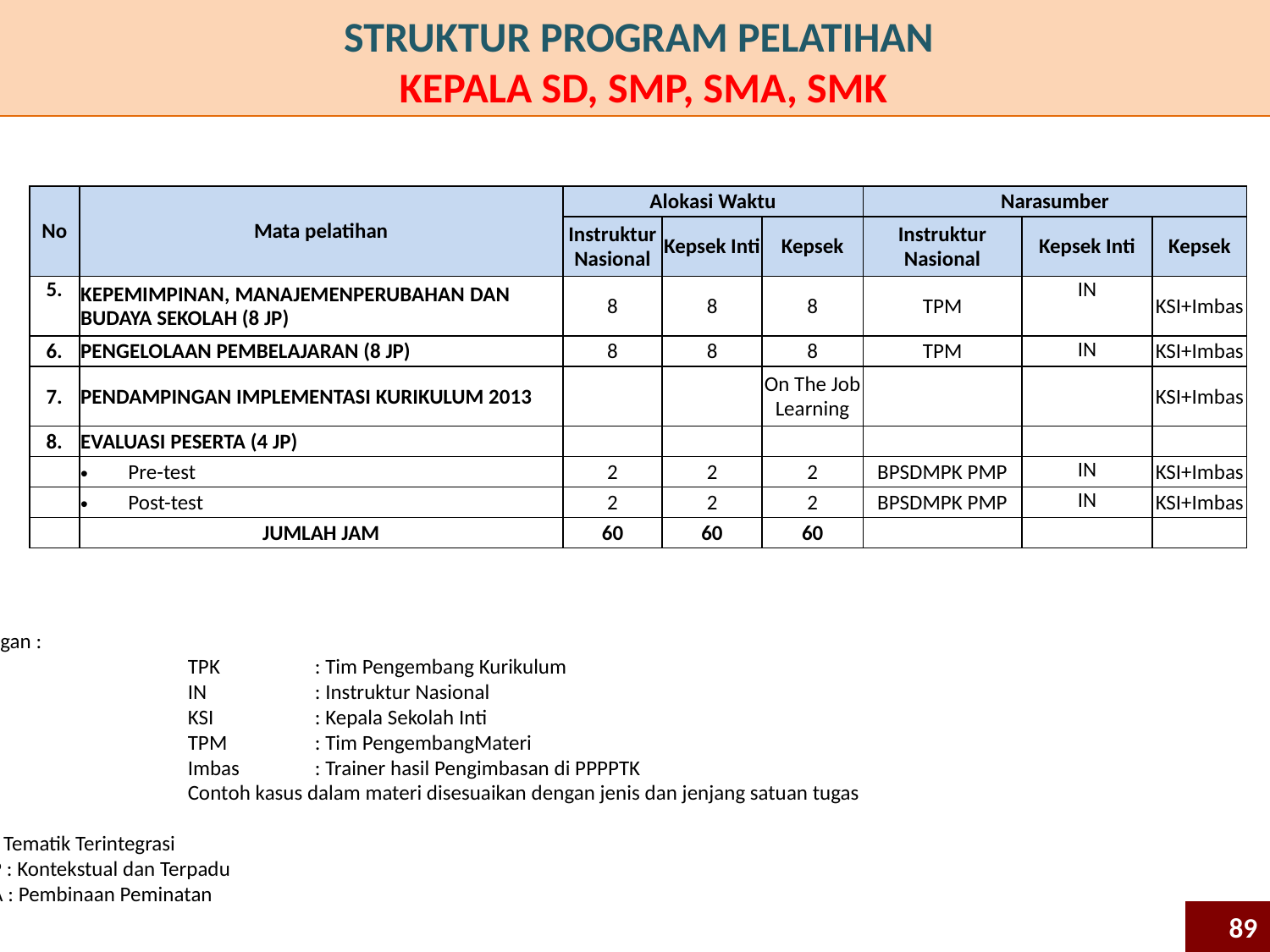

# STRUKTUR PROGRAM PELATIHAN KEPALA SD, SMP, SMA, SMK
| No | Mata pelatihan | Alokasi Waktu |  |  | Narasumber |  |  |
| --- | --- | --- | --- | --- | --- | --- | --- |
|  |  | Instruktur Nasional | Kepsek Inti | Kepsek | Instruktur Nasional | Kepsek Inti | Kepsek |
| 5. | KEPEMIMPINAN, MANAJEMENPERUBAHAN DAN BUDAYA SEKOLAH (8 JP) | 8 | 8 | 8 | TPM | IN | KSI+Imbas |
| 6. | PENGELOLAAN PEMBELAJARAN (8 JP) | 8 | 8 | 8 | TPM | IN | KSI+Imbas |
| 7. | PENDAMPINGAN IMPLEMENTASI KURIKULUM 2013 |  |  | On The Job Learning |  |  | KSI+Imbas |
| 8. | EVALUASI PESERTA (4 JP) |  |  |  |  |  |  |
|  | Pre-test | 2 | 2 | 2 | BPSDMPK PMP | IN | KSI+Imbas |
|  | Post-test | 2 | 2 | 2 | BPSDMPK PMP | IN | KSI+Imbas |
|  | JUMLAH JAM | 60 | 60 | 60 |  |  |  |
Keterangan :
		TPK	: Tim Pengembang Kurikulum
		IN	: Instruktur Nasional
		KSI	: Kepala Sekolah Inti
		TPM	: Tim PengembangMateri
		Imbas	: Trainer hasil Pengimbasan di PPPPTK
		Contoh kasus dalam materi disesuaikan dengan jenis dan jenjang satuan tugas

*)   SD : Tematik Terintegrasi
      SMP : Kontekstual dan Terpadu
      SMA : Pembinaan Peminatan
89
89